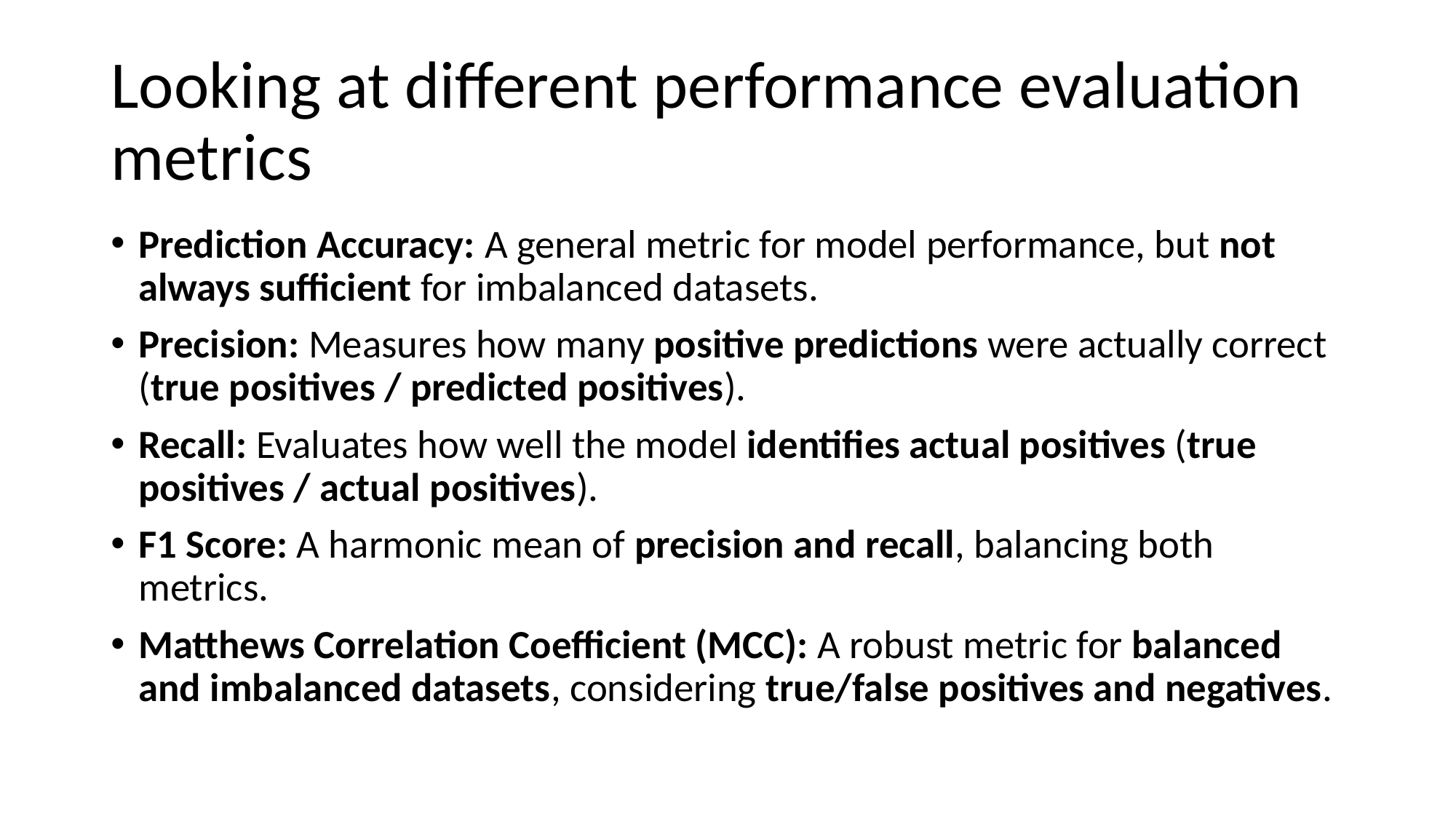

# Looking at different performance evaluation metrics
Prediction Accuracy: A general metric for model performance, but not always sufficient for imbalanced datasets.
Precision: Measures how many positive predictions were actually correct (true positives / predicted positives).
Recall: Evaluates how well the model identifies actual positives (true positives / actual positives).
F1 Score: A harmonic mean of precision and recall, balancing both metrics.
Matthews Correlation Coefficient (MCC): A robust metric for balanced and imbalanced datasets, considering true/false positives and negatives.